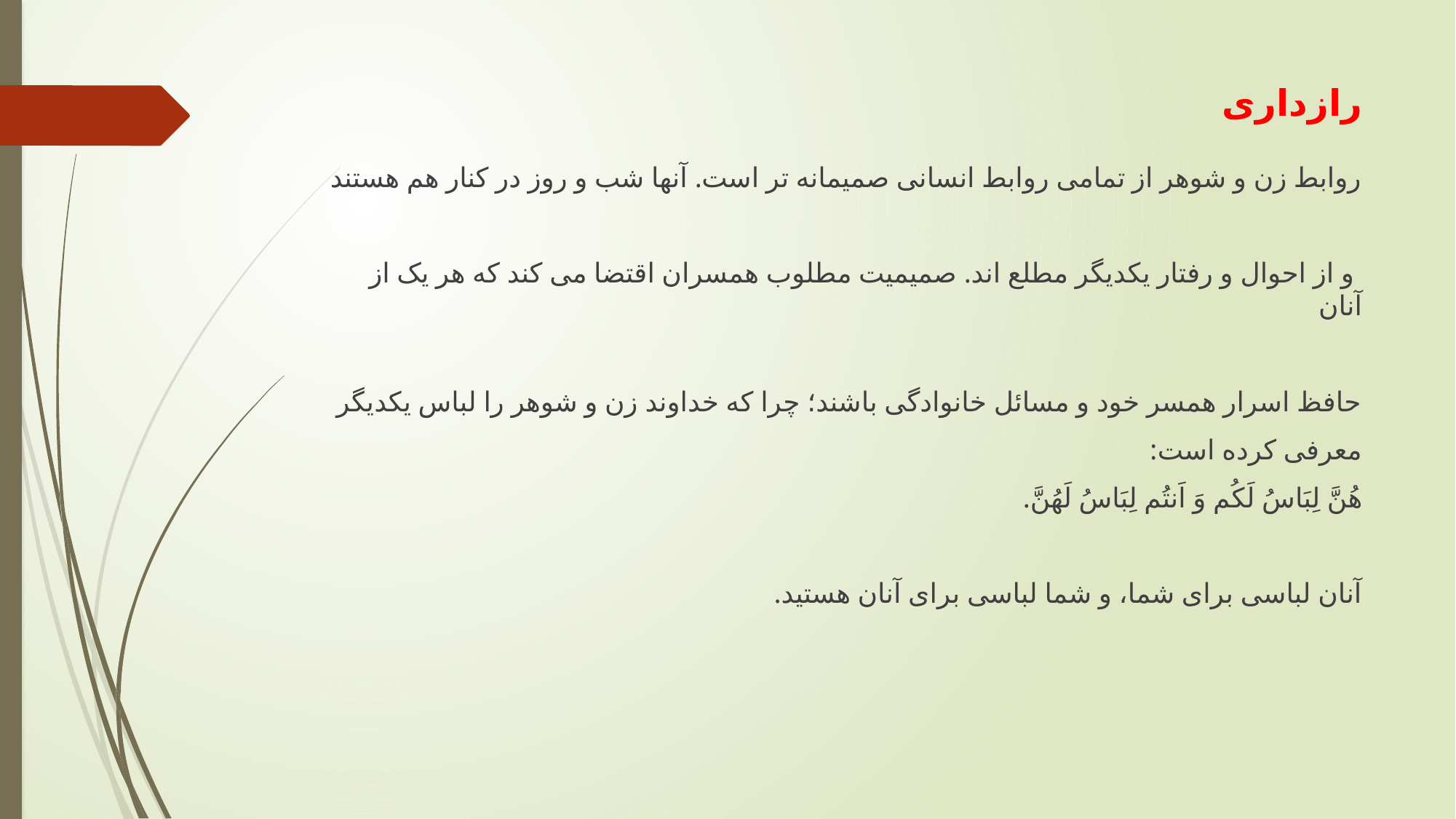

# رازداری
روابط زن و شوهر از تمامی روابط انسانی صمیمانه تر است. آنها شب و روز در کنار هم هستند

 و از احوال و رفتار یکدیگر مطلع اند. صمیمیت مطلوب همسران اقتضا می کند که هر یک از آنان

حافظ اسرار همسر خود و مسائل خانوادگی باشند؛ چرا که خداوند زن و شوهر را لباس یکدیگر
معرفی کرده است:
هُنَّ لِبَاسُ لَکُم وَ اَنتُم لِبَاسُ لَهُنَّ.

آنان لباسی برای شما، و شما لباسی برای آنان هستید.